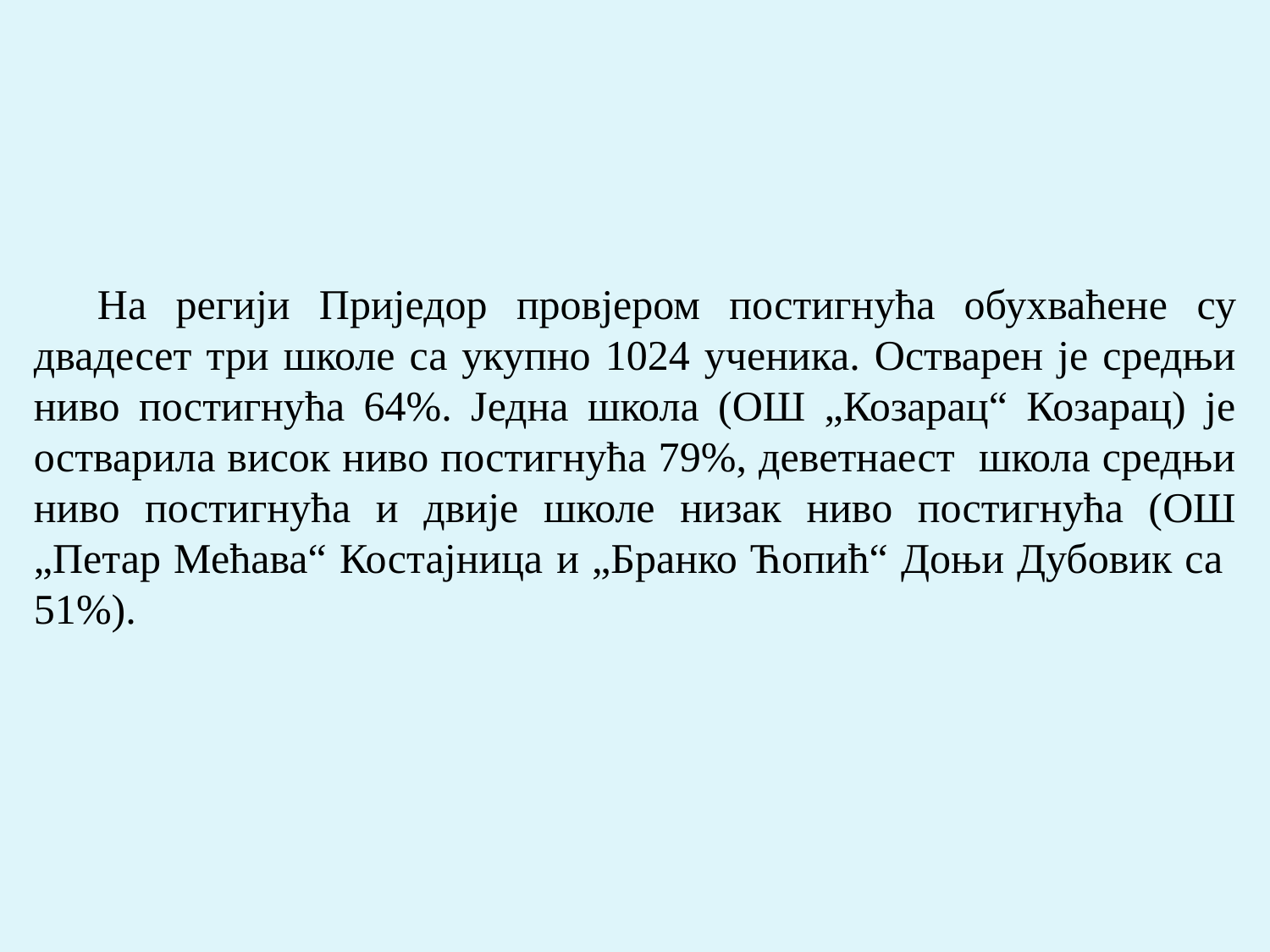

На регији Приједор провјером постигнућа обухваћене су двадесет три школе са укупно 1024 ученика. Остварен је средњи ниво постигнућа 64%. Једна школа (ОШ „Козарац“ Козарац) је остварила висок ниво постигнућа 79%, деветнаест  школа средњи ниво постигнућа и двије школе низак ниво постигнућа (ОШ „Петар Мећава“ Костајница и „Бранко Ћопић“ Доњи Дубовик са  51%).